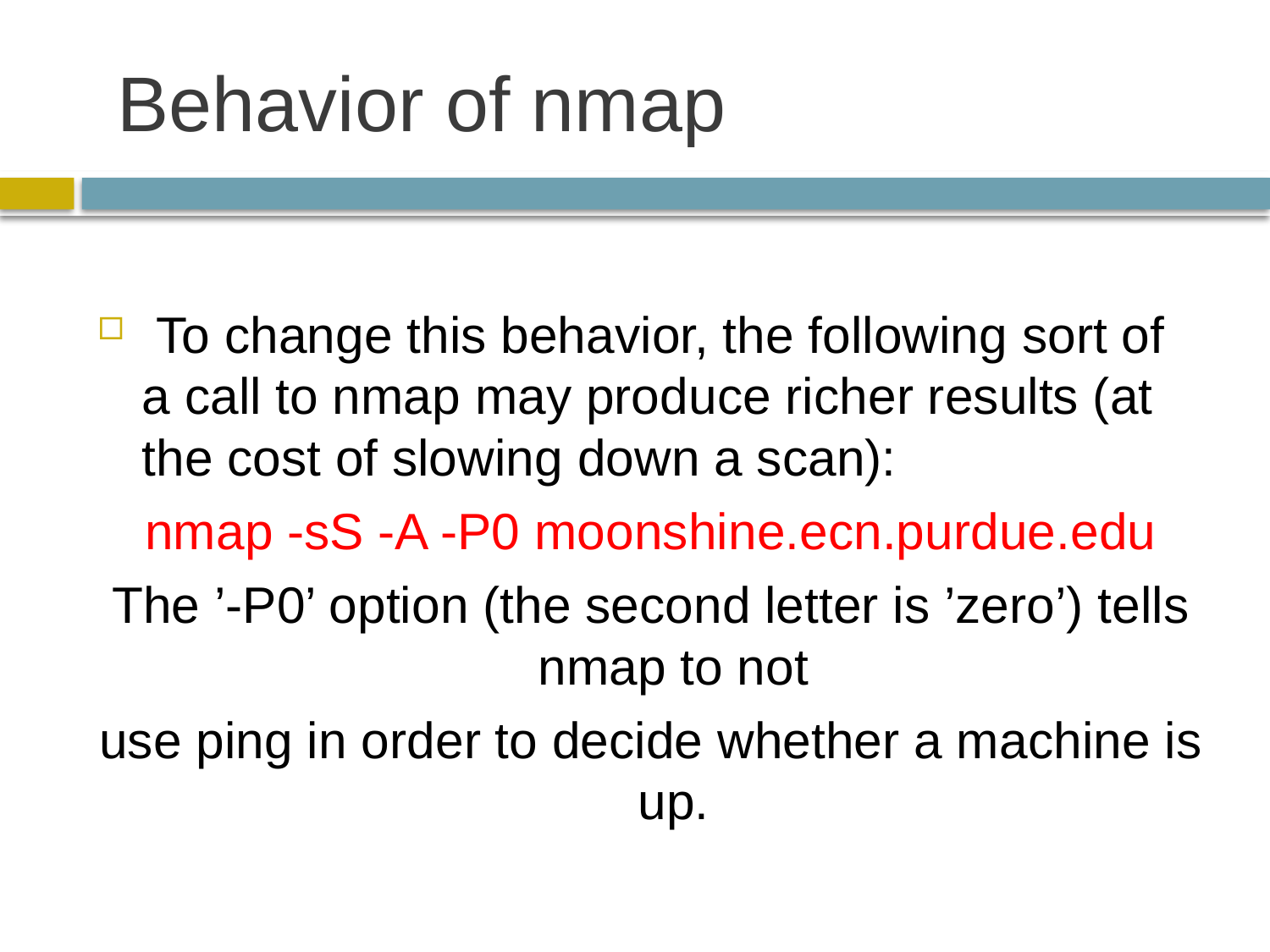

# Behavior of nmap

 To change this behavior, the following sort of a call to nmap may produce richer results (at the cost of slowing down a scan):
nmap -sS -A -P0 moonshine.ecn.purdue.edu
The ’-P0’ option (the second letter is ’zero’) tells nmap to not
use ping in order to decide whether a machine is up.